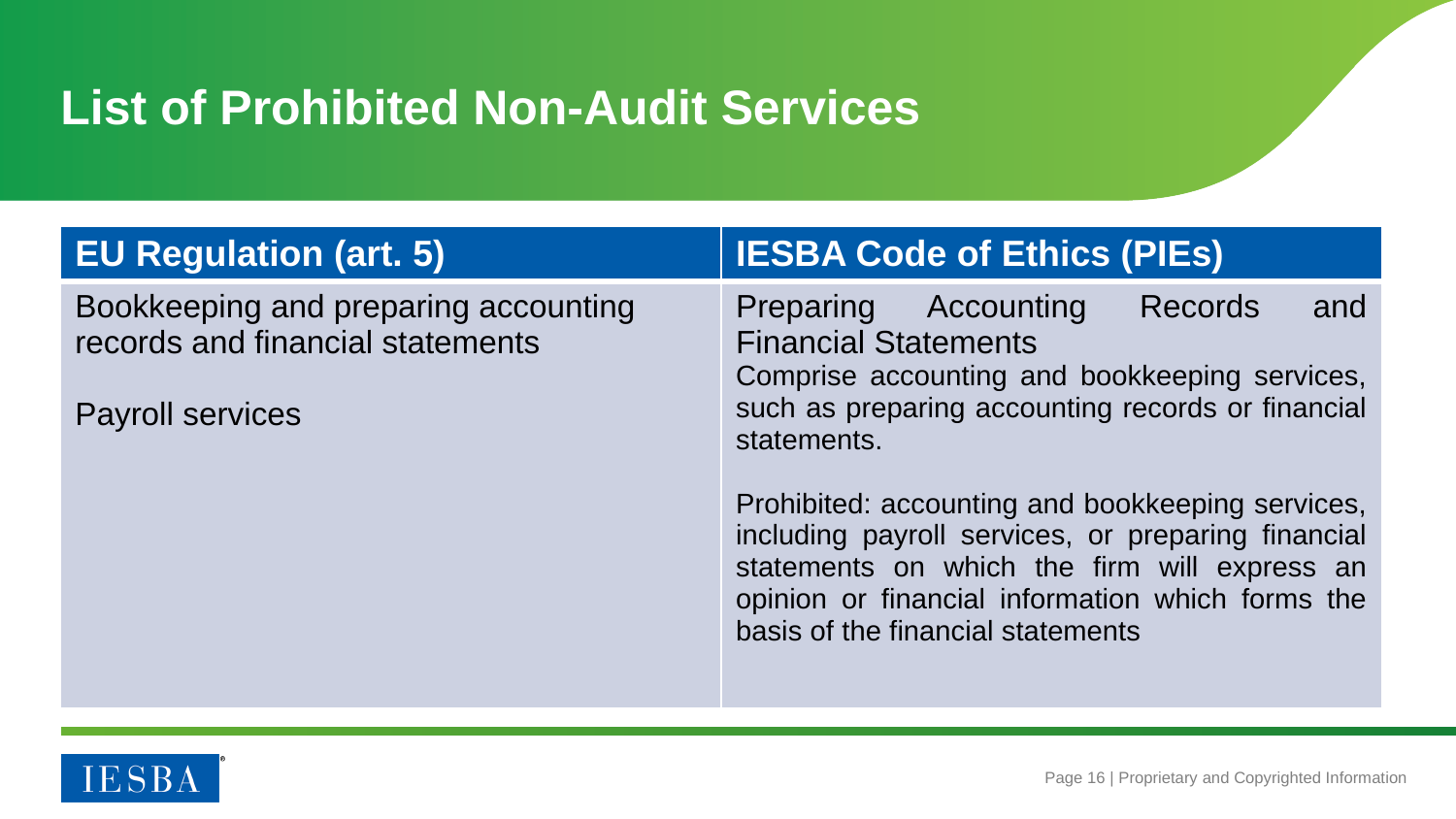

# List of Prohibited Non-Audit Services
| EU Regulation (art. 5) | IESBA Code of Ethics (PIEs) |
| --- | --- |
| Bookkeeping and preparing accounting records and financial statements Payroll services | Preparing Accounting Records and Financial Statements Comprise accounting and bookkeeping services, such as preparing accounting records or financial statements. Prohibited: accounting and bookkeeping services, including payroll services, or preparing financial statements on which the firm will express an opinion or financial information which forms the basis of the financial statements |